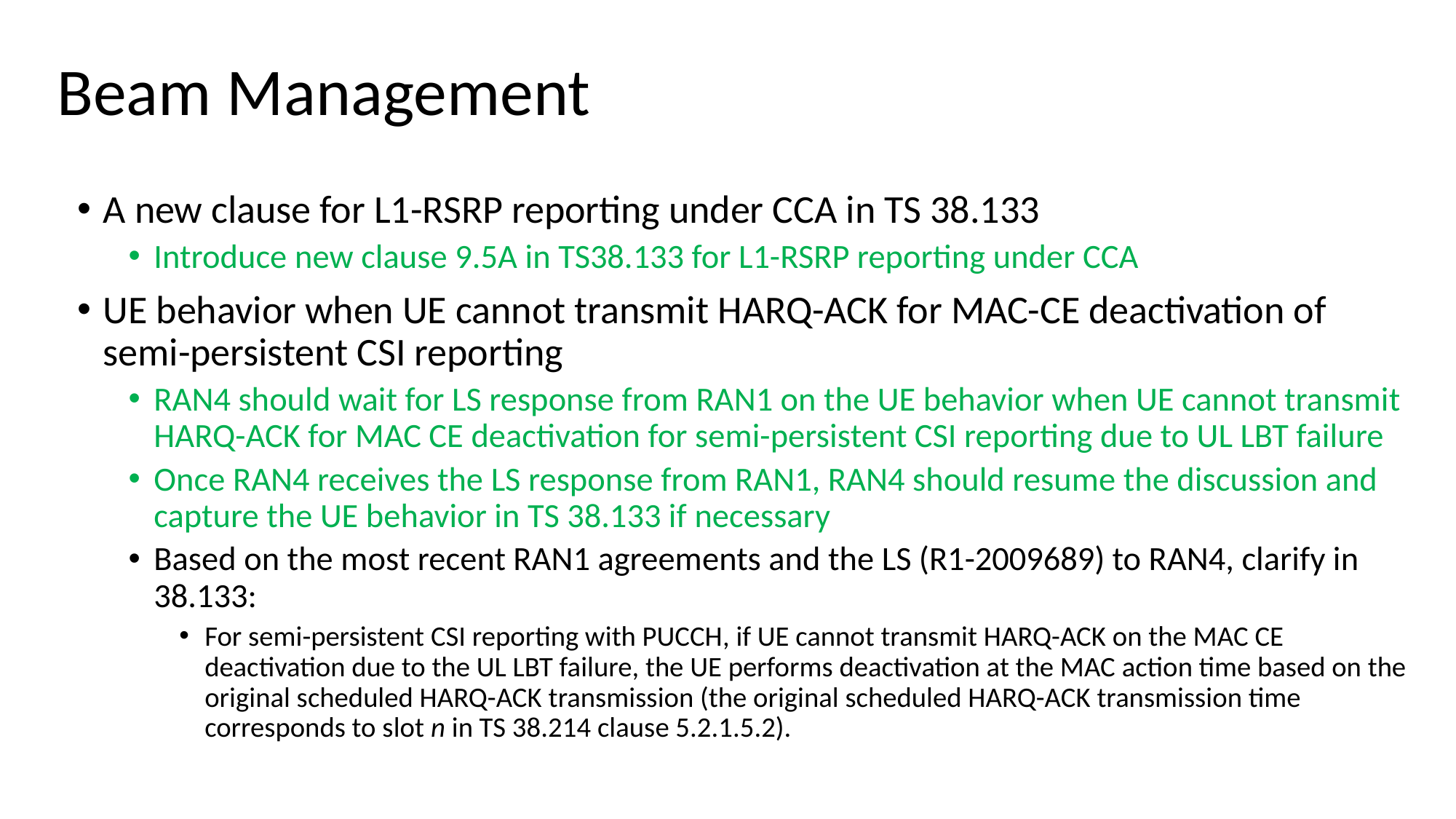

# Beam Management
A new clause for L1-RSRP reporting under CCA in TS 38.133
Introduce new clause 9.5A in TS38.133 for L1-RSRP reporting under CCA
UE behavior when UE cannot transmit HARQ-ACK for MAC-CE deactivation of semi-persistent CSI reporting
RAN4 should wait for LS response from RAN1 on the UE behavior when UE cannot transmit HARQ-ACK for MAC CE deactivation for semi-persistent CSI reporting due to UL LBT failure
Once RAN4 receives the LS response from RAN1, RAN4 should resume the discussion and capture the UE behavior in TS 38.133 if necessary
Based on the most recent RAN1 agreements and the LS (R1-2009689) to RAN4, clarify in 38.133:
For semi-persistent CSI reporting with PUCCH, if UE cannot transmit HARQ-ACK on the MAC CE deactivation due to the UL LBT failure, the UE performs deactivation at the MAC action time based on the original scheduled HARQ-ACK transmission (the original scheduled HARQ-ACK transmission time corresponds to slot n in TS 38.214 clause 5.2.1.5.2).